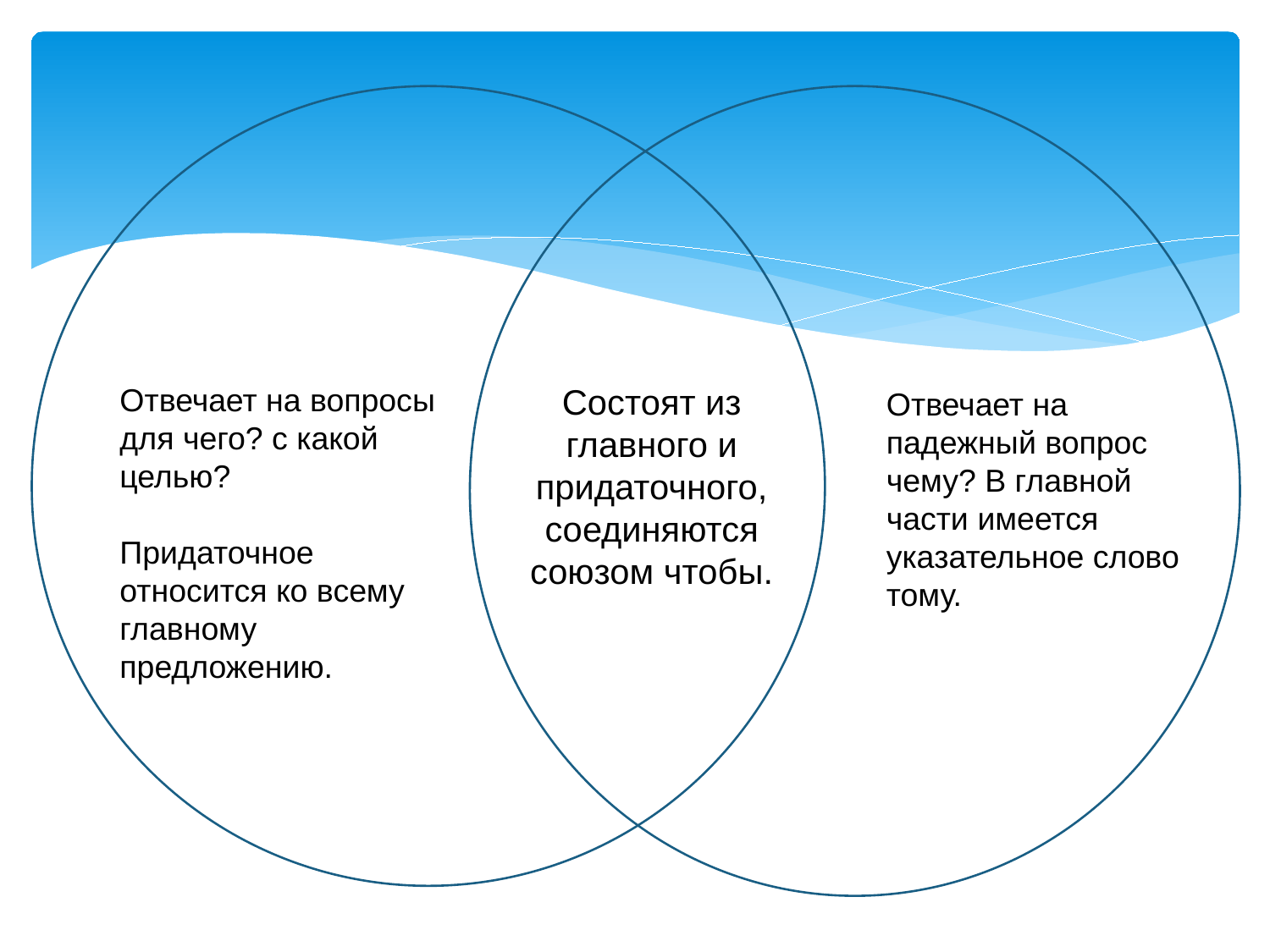

Отвечает на вопросы для чего? с какой целью?

Придаточное относится ко всему главному предложению.
Состоят из главного и придаточного, соединяются союзом чтобы.
Отвечает на падежный вопрос чему? В главной части имеется указательное слово тому.